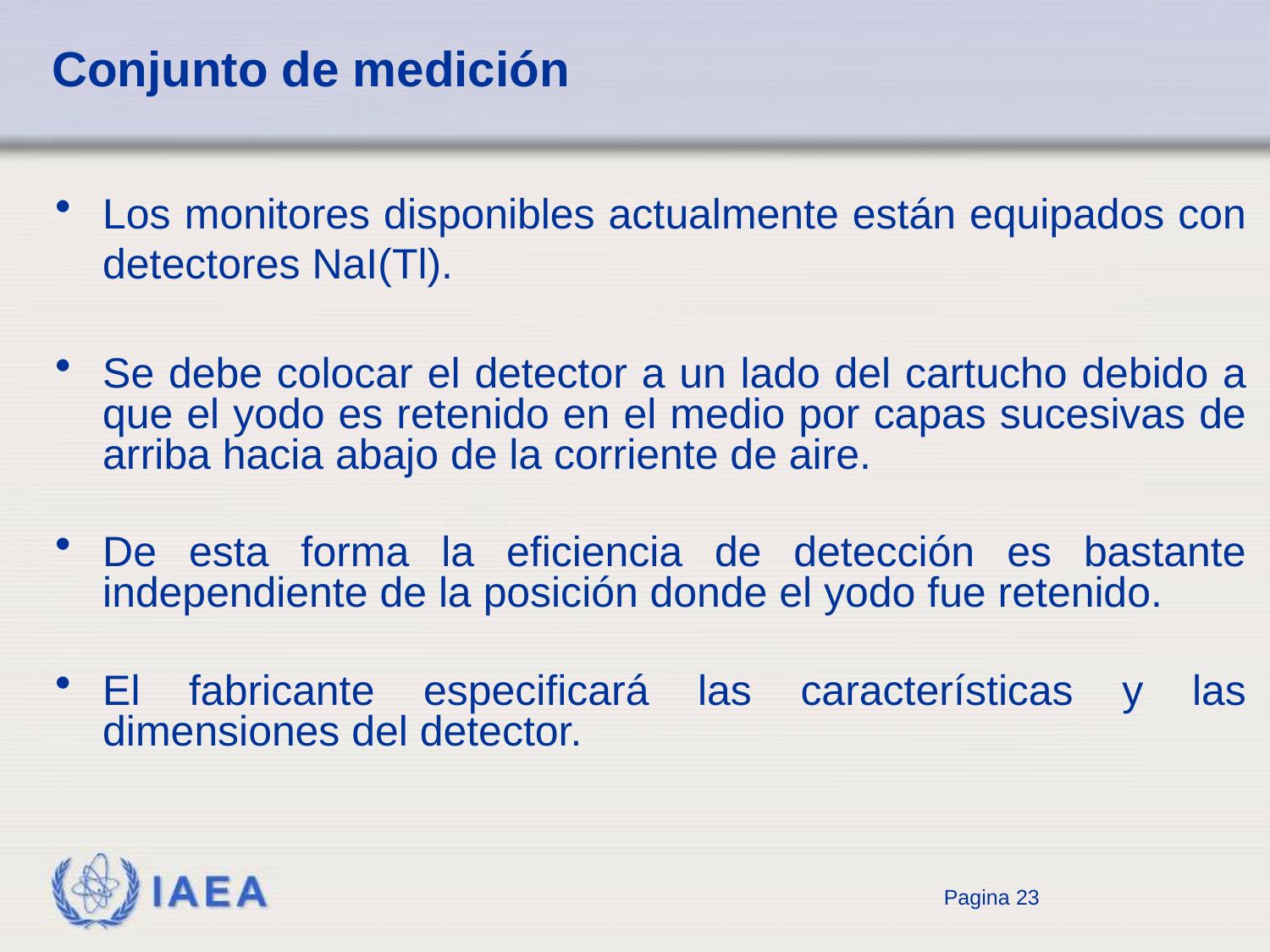

# Conjunto de medición
Los monitores disponibles actualmente están equipados con detectores NaI(Tl).

Se debe colocar el detector a un lado del cartucho debido a que el yodo es retenido en el medio por capas sucesivas de arriba hacia abajo de la corriente de aire.

De esta forma la eficiencia de detección es bastante independiente de la posición donde el yodo fue retenido.

El fabricante especificará las características y las dimensiones del detector.